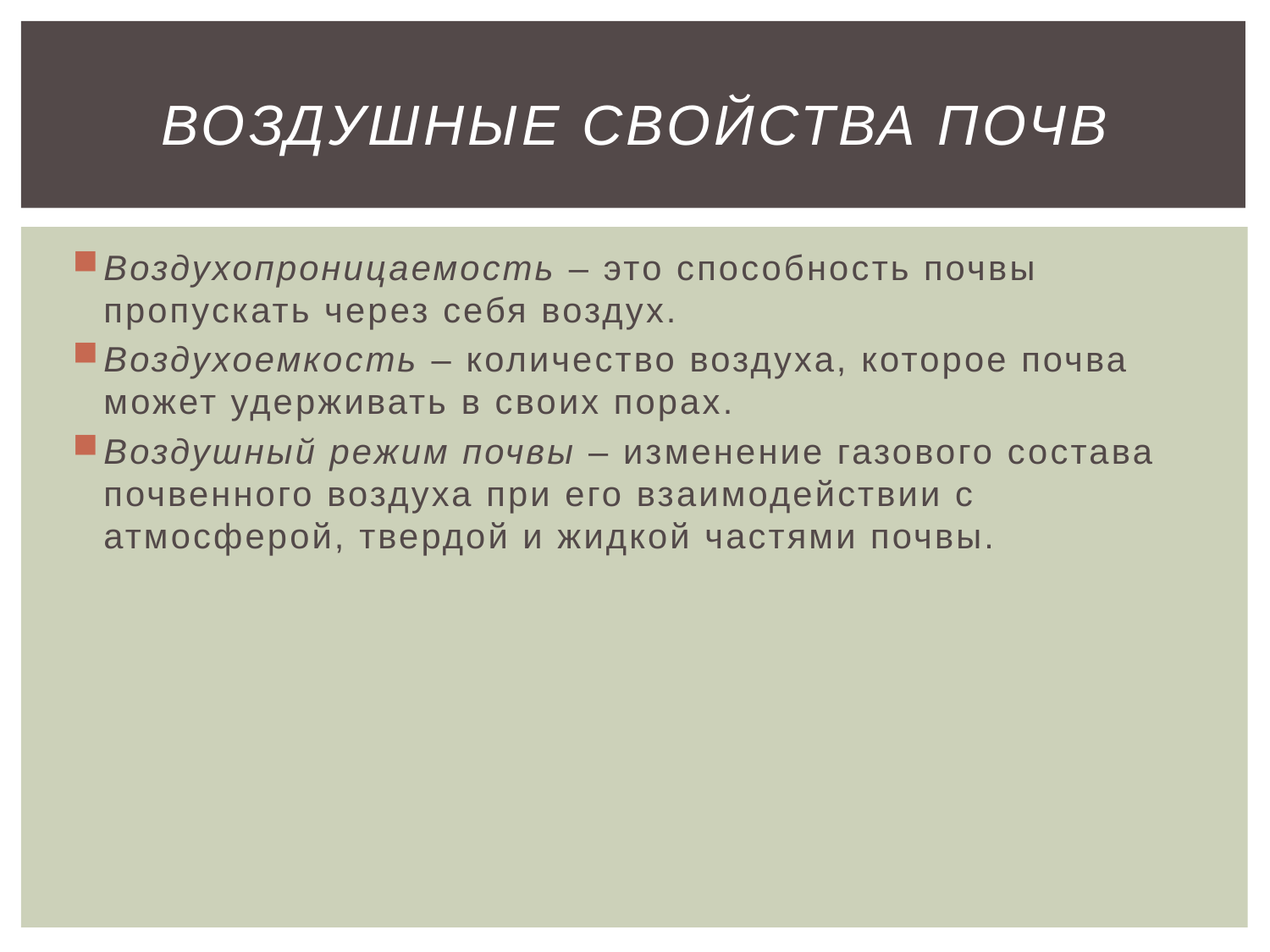

# Воздушные свойства почв
Воздухопроницаемость – это способность почвы пропускать через себя воздух.
Воздухоемкость – количество воздуха, которое почва может удерживать в своих порах.
Воздушный режим почвы – изменение газового состава почвенного воздуха при его взаимодействии с атмосферой, твердой и жидкой частями почвы.